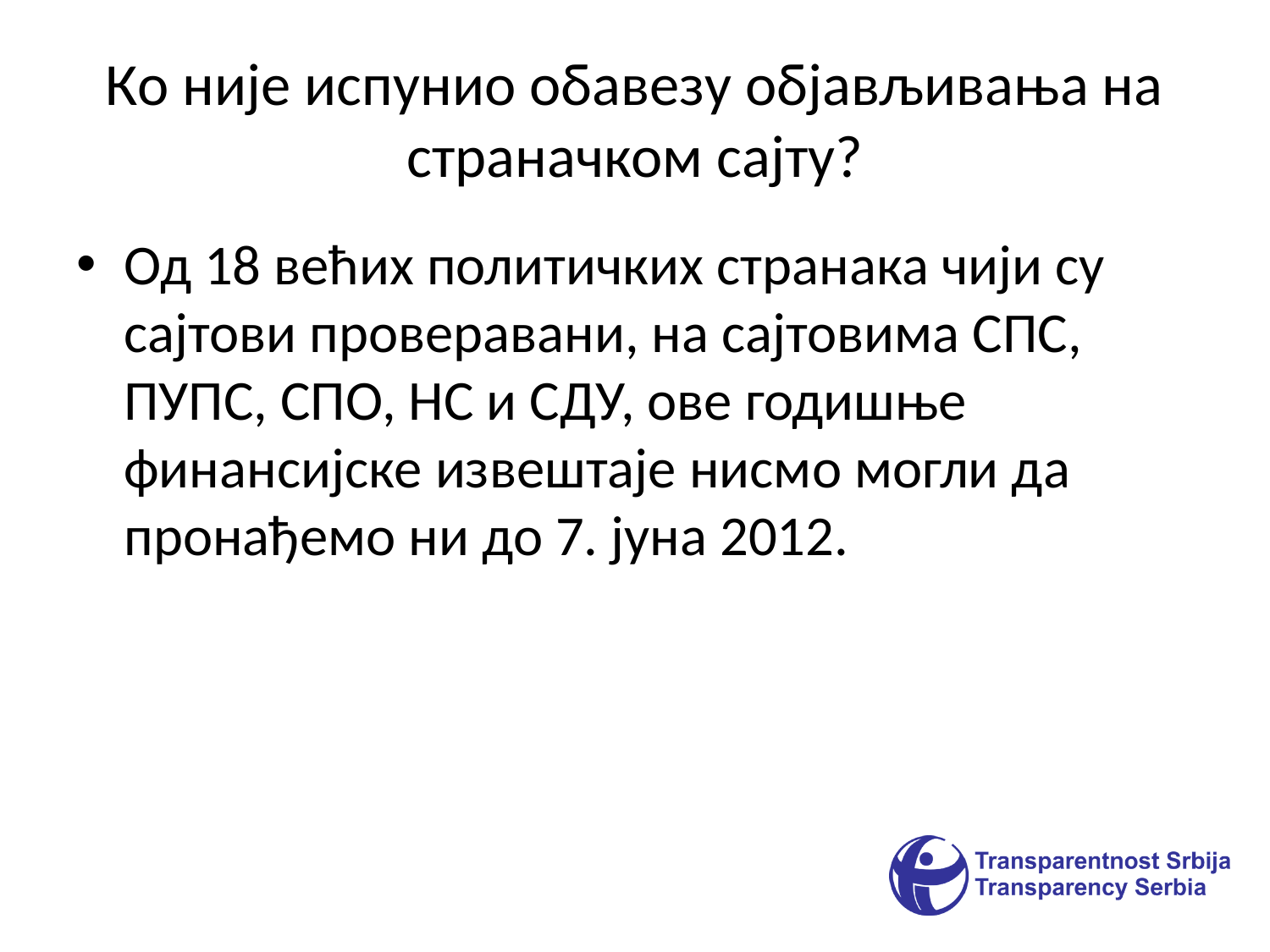

# Ко није испунио обавезу објављивања на страначком сајту?
Од 18 већих политичких странака чији су сајтови проверавани, на сајтовима СПС, ПУПС, СПО, НС и СДУ, ове годишње финансијске извештаје нисмо могли да пронађемо ни до 7. јуна 2012.